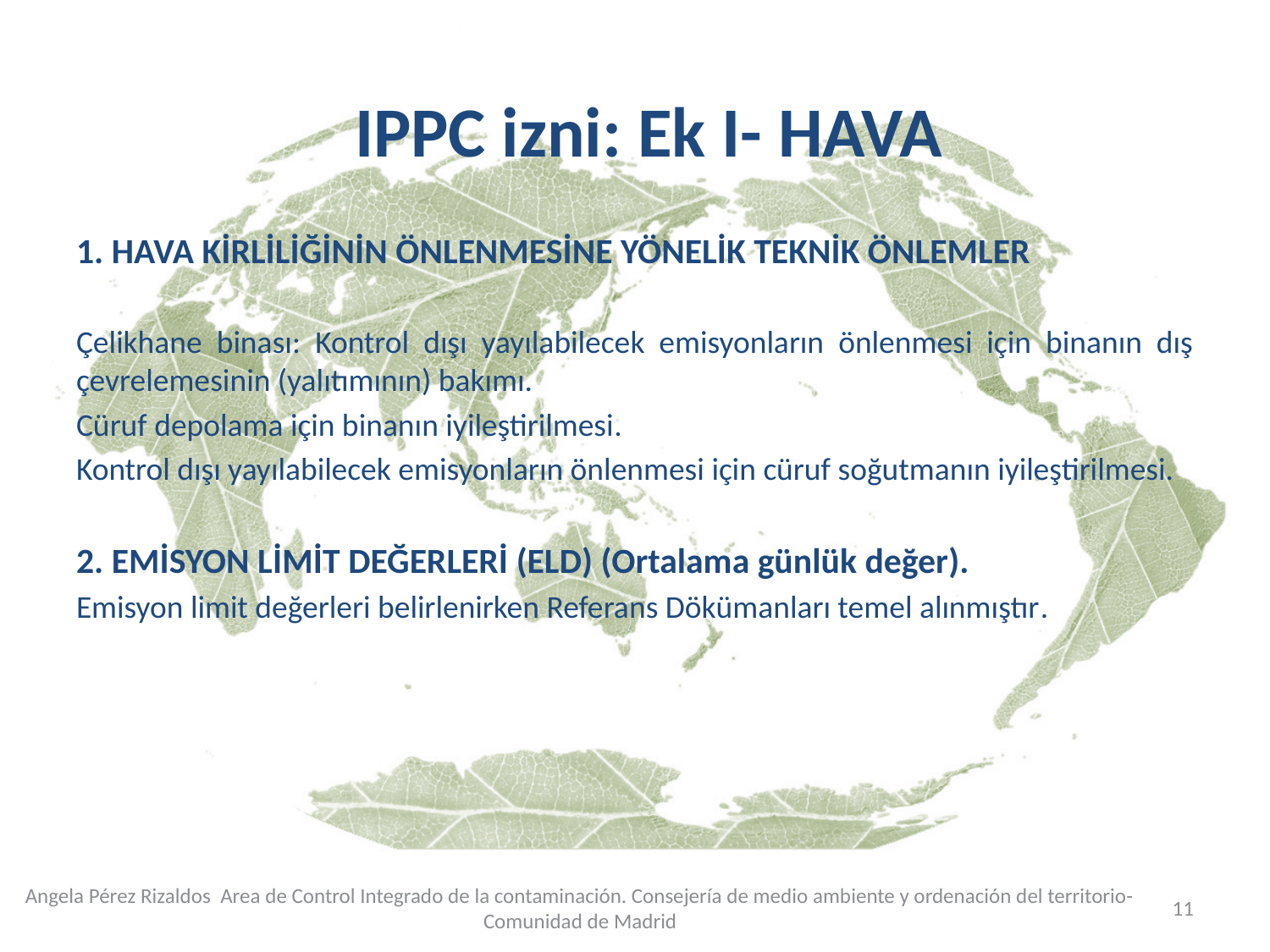

IPPC izni: Ek I- HAVA
 HAVA KİRLİLİĞİNİN ÖNLENMESİNE YÖNELİK TEKNİK ÖNLEMLER

Çelikhane binası: Kontrol dışı yayılabilecek emisyonların önlenmesi için binanın dış çevrelemesinin (yalıtımının) bakımı.
Cüruf depolama için binanın iyileştirilmesi.
Kontrol dışı yayılabilecek emisyonların önlenmesi için cüruf soğutmanın iyileştirilmesi.

2. EMİSYON LİMİT DEĞERLERİ (ELD) (Ortalama günlük değer).
Emisyon limit değerleri belirlenirken Referans Dökümanları temel alınmıştır.

Angela Pérez Rizaldos  Area de Control Integrado de la contaminación. Consejería de medio ambiente y ordenación del territorio- Comunidad de Madrid
11